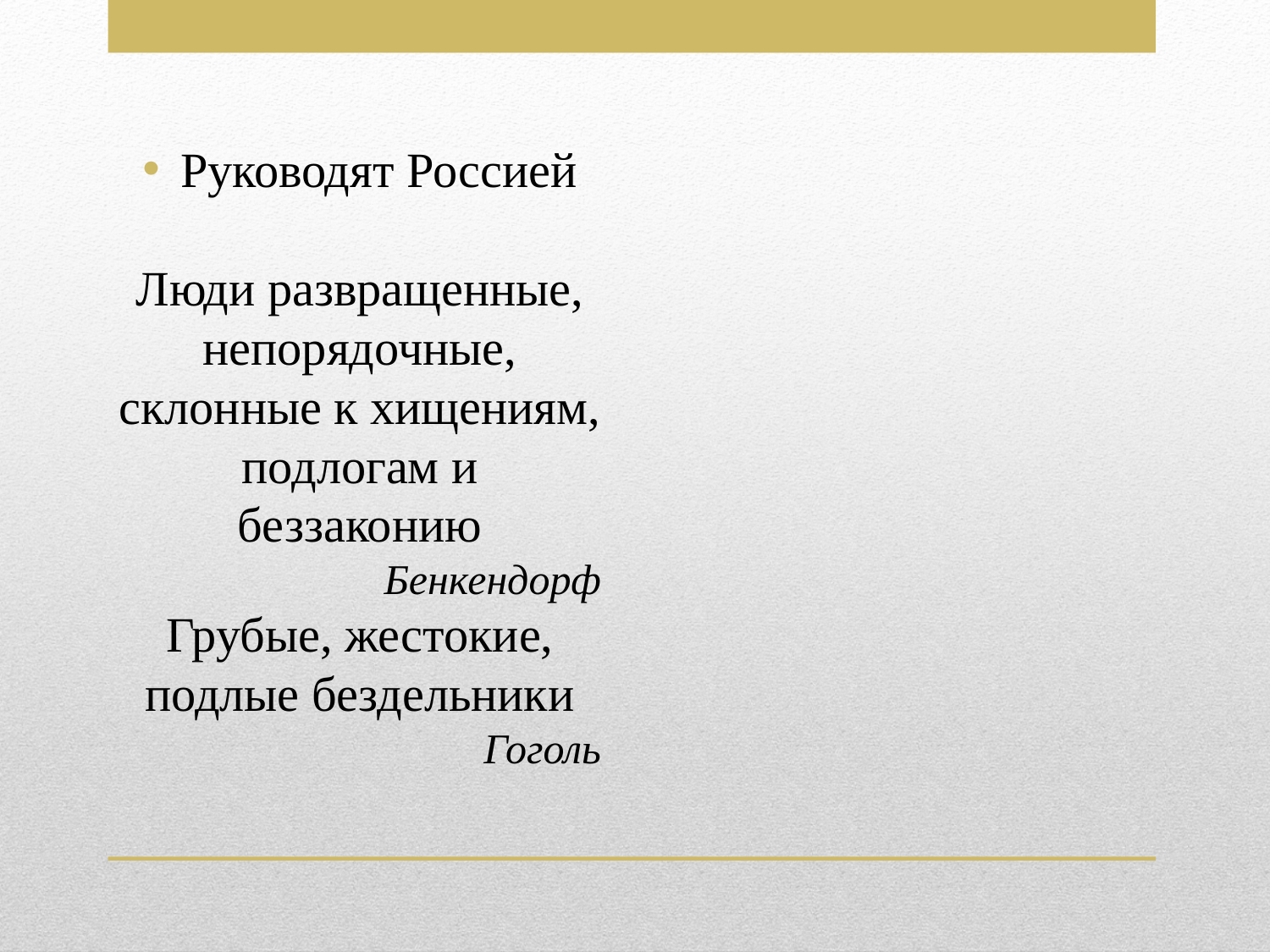

Руководят Россией

Люди развращенные, непорядочные, склонные к хищениям, подлогам и беззаконию
Бенкендорф
Грубые, жестокие, подлые бездельники
Гоголь

#